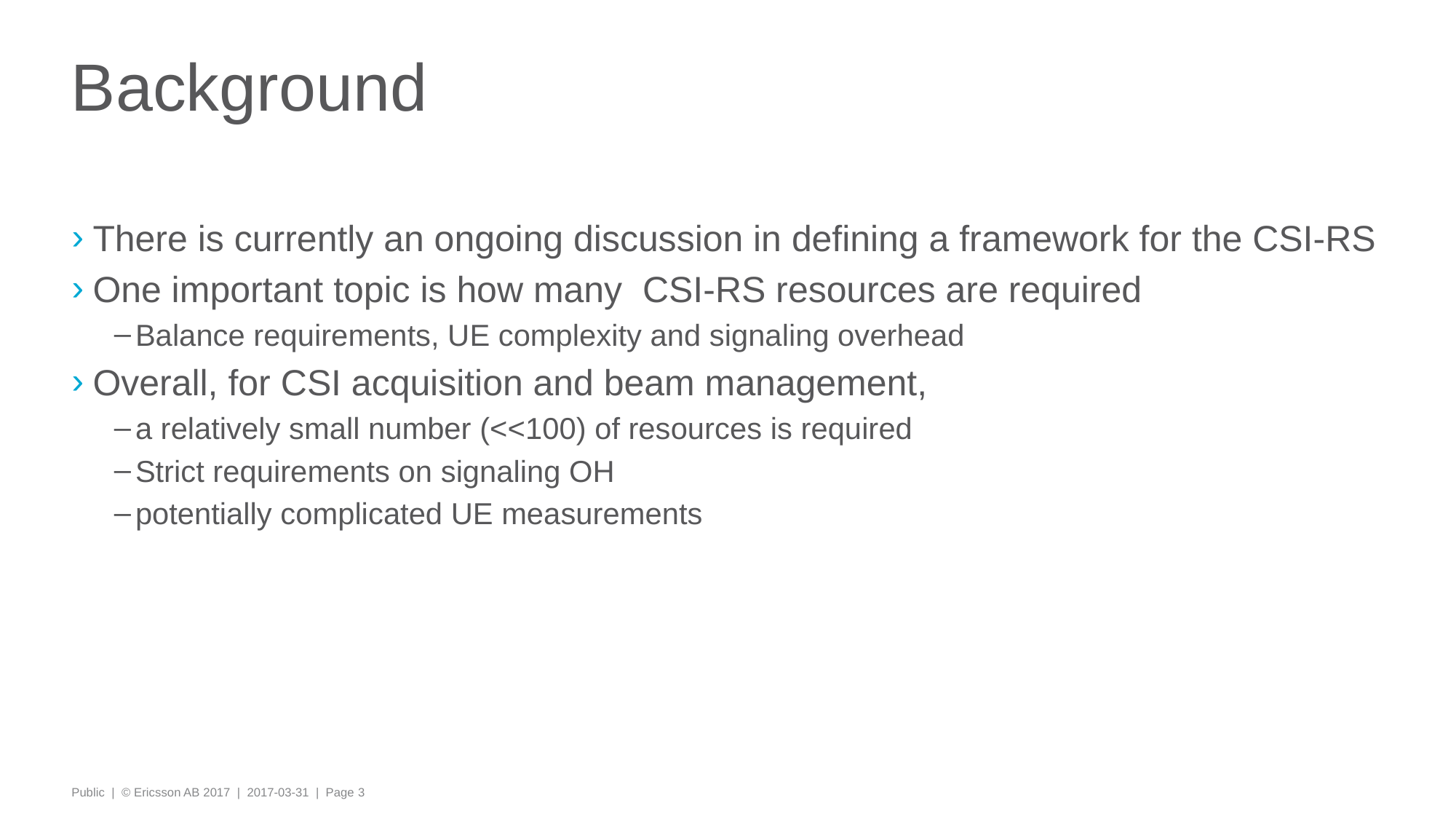

# Background
There is currently an ongoing discussion in defining a framework for the CSI-RS
One important topic is how many  CSI-RS resources are required
Balance requirements, UE complexity and signaling overhead
Overall, for CSI acquisition and beam management,
a relatively small number (<<100) of resources is required
Strict requirements on signaling OH
potentially complicated UE measurements